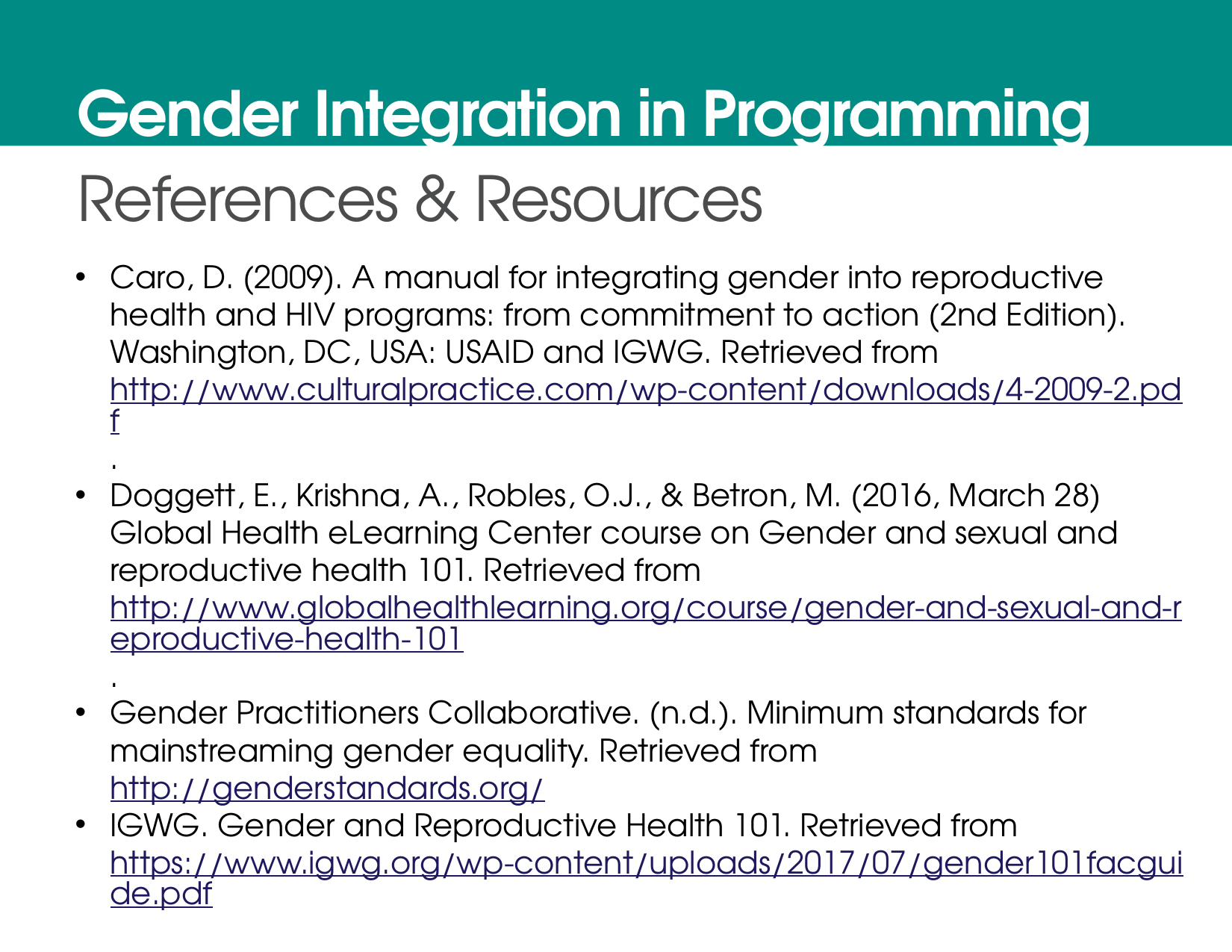

Gender Integration in Programming References & Resources
Caro, D. (2009). A manual for integrating gender into reproductive health and HIV programs: from commitment to action (2nd Edition). Washington, DC, USA: USAID and IGWG. Retrieved from http://www.culturalpractice.com/wp-content/downloads/4-2009-2.pdf.
Doggett, E., Krishna, A., Robles, O.J., & Betron, M. (2016, March 28) Global Health eLearning Center course on Gender and sexual and reproductive health 101. Retrieved from http://www.globalhealthlearning.org/course/gender-and-sexual-and-reproductive-health-101.
Gender Practitioners Collaborative. (n.d.). Minimum standards for mainstreaming gender equality. Retrieved from http://genderstandards.org/
IGWG. Gender and Reproductive Health 101. Retrieved from https://www.igwg.org/wp-content/uploads/2017/07/gender101facguide.pdf